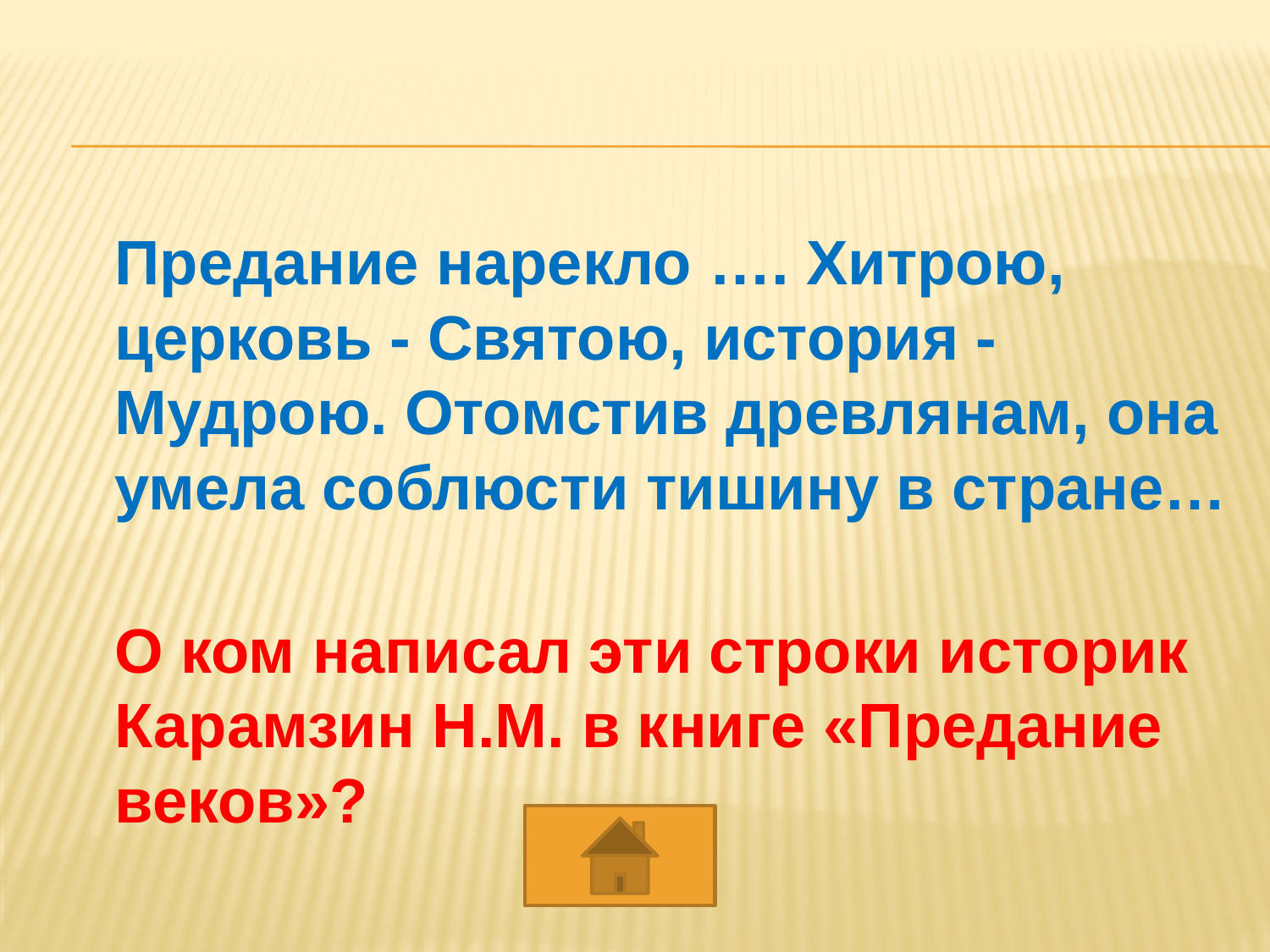

#
Предание нарекло …. Хитрою, церковь - Святою, история - Мудрою. Отомстив древлянам, она умела соблюсти тишину в стране…
О ком написал эти строки историк Карамзин Н.М. в книге «Предание веков»?